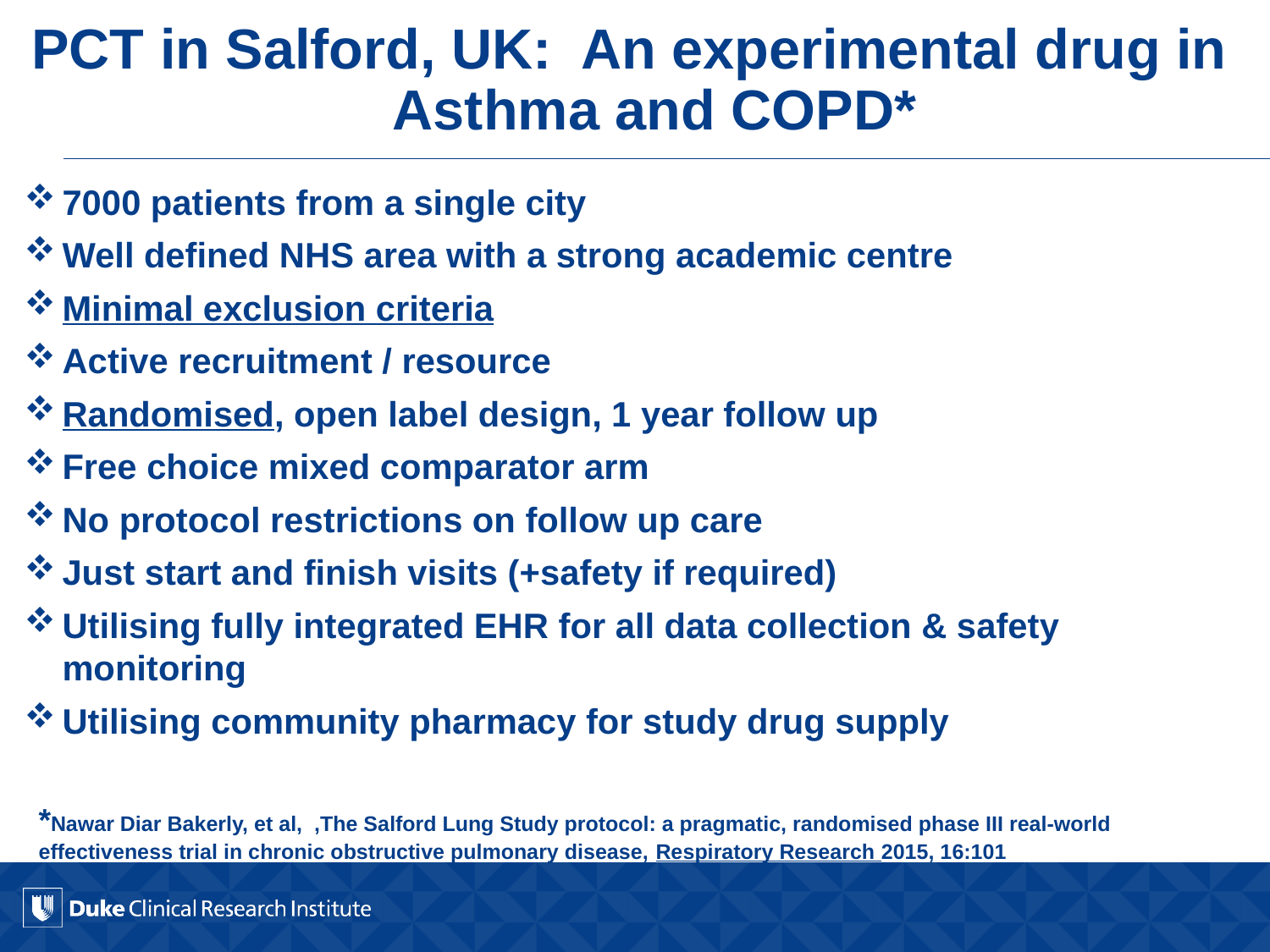

# PCT in Salford, UK:  An experimental drug in Asthma and COPD*
7000 patients from a single city
Well defined NHS area with a strong academic centre
Minimal exclusion criteria
Active recruitment / resource
Randomised, open label design, 1 year follow up
Free choice mixed comparator arm
No protocol restrictions on follow up care
Just start and finish visits (+safety if required)
Utilising fully integrated EHR for all data collection & safety monitoring
Utilising community pharmacy for study drug supply

*Nawar Diar Bakerly, et al,  ,The Salford Lung Study protocol: a pragmatic, randomised phase III real-world effectiveness trial in chronic obstructive pulmonary disease, Respiratory Research 2015, 16:101